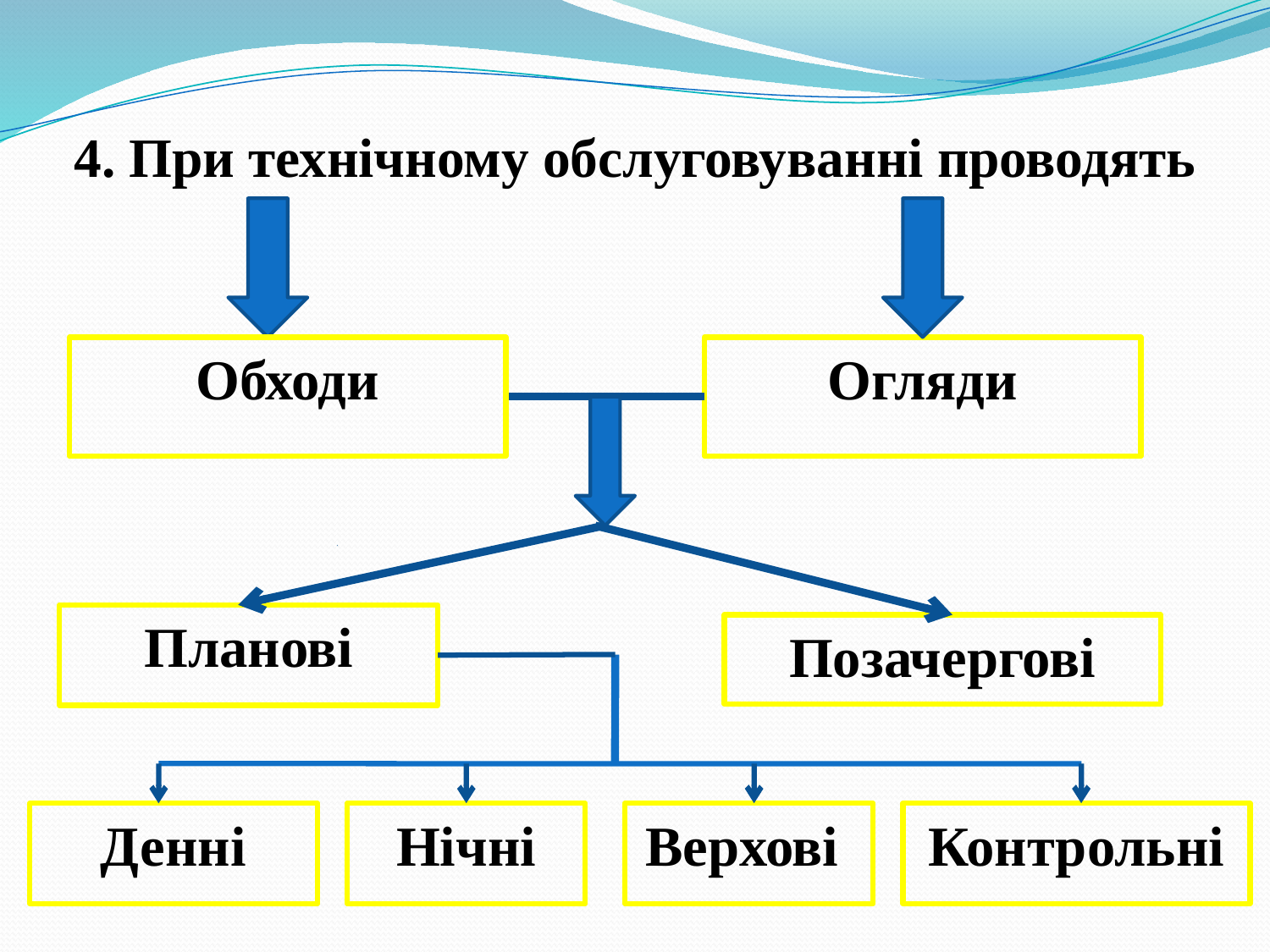

# 4. При технічному обслуговуванні проводять

Обходи
Огляди

Планові
Позачергові
Денні
Нічні
Верхові
Контрольні